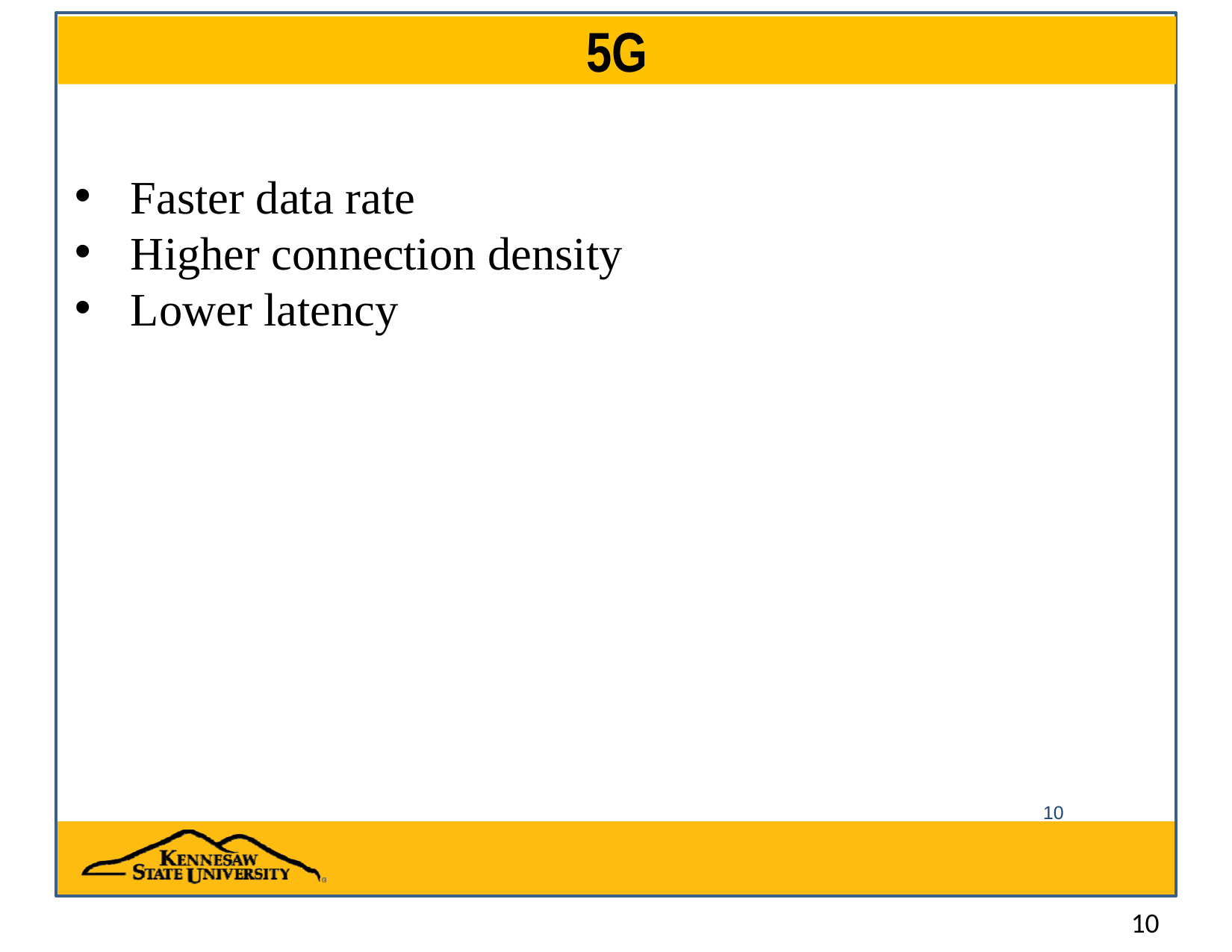

# 5G
Faster data rate
Higher connection density
Lower latency
10